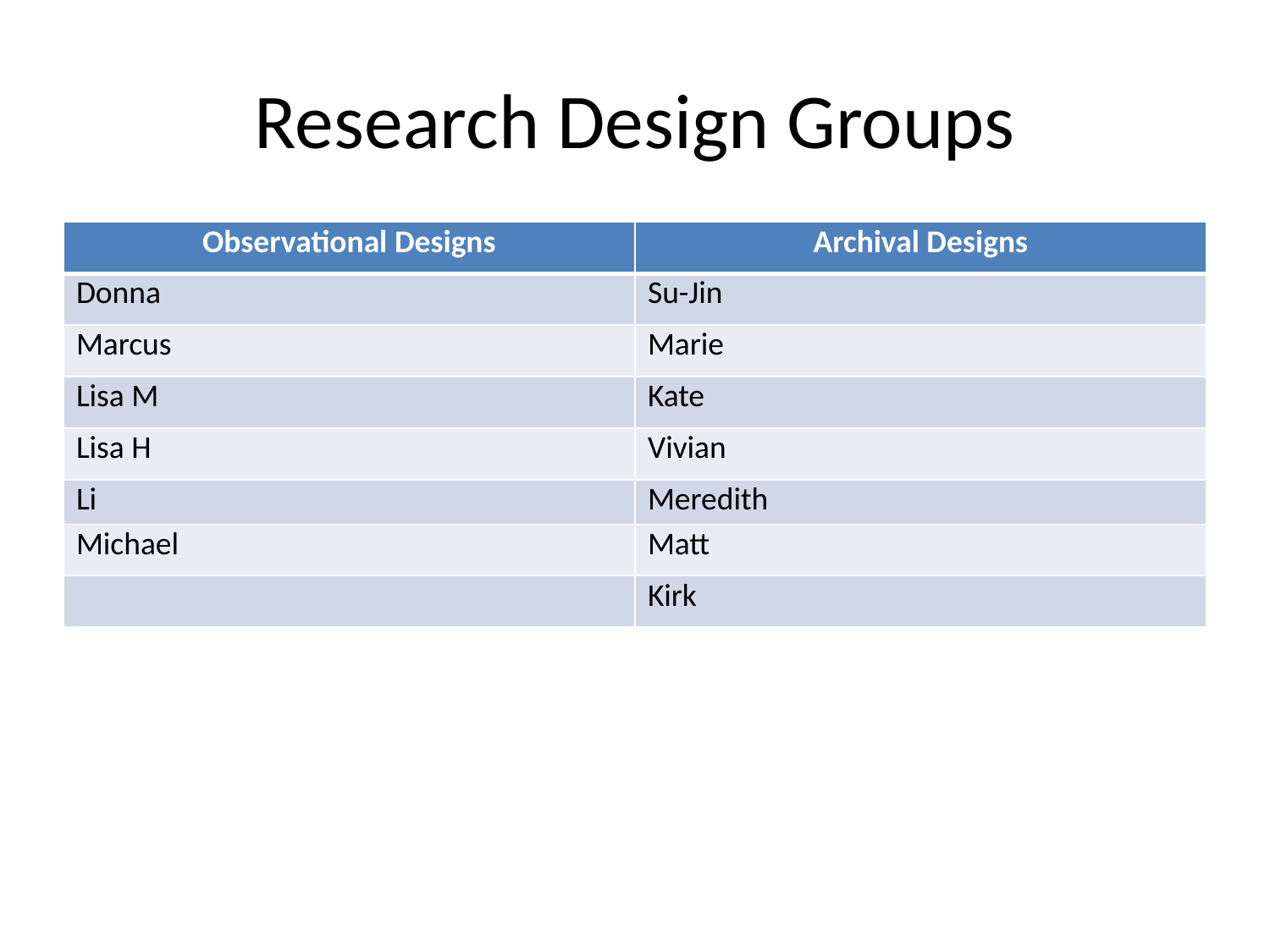

# Research Design Groups
| Observational Designs | Archival Designs |
| --- | --- |
| Donna | Su-Jin |
| Marcus | Marie |
| Lisa M | Kate |
| Lisa H | Vivian |
| Li | Meredith |
| Michael | Matt |
|  | Kirk |